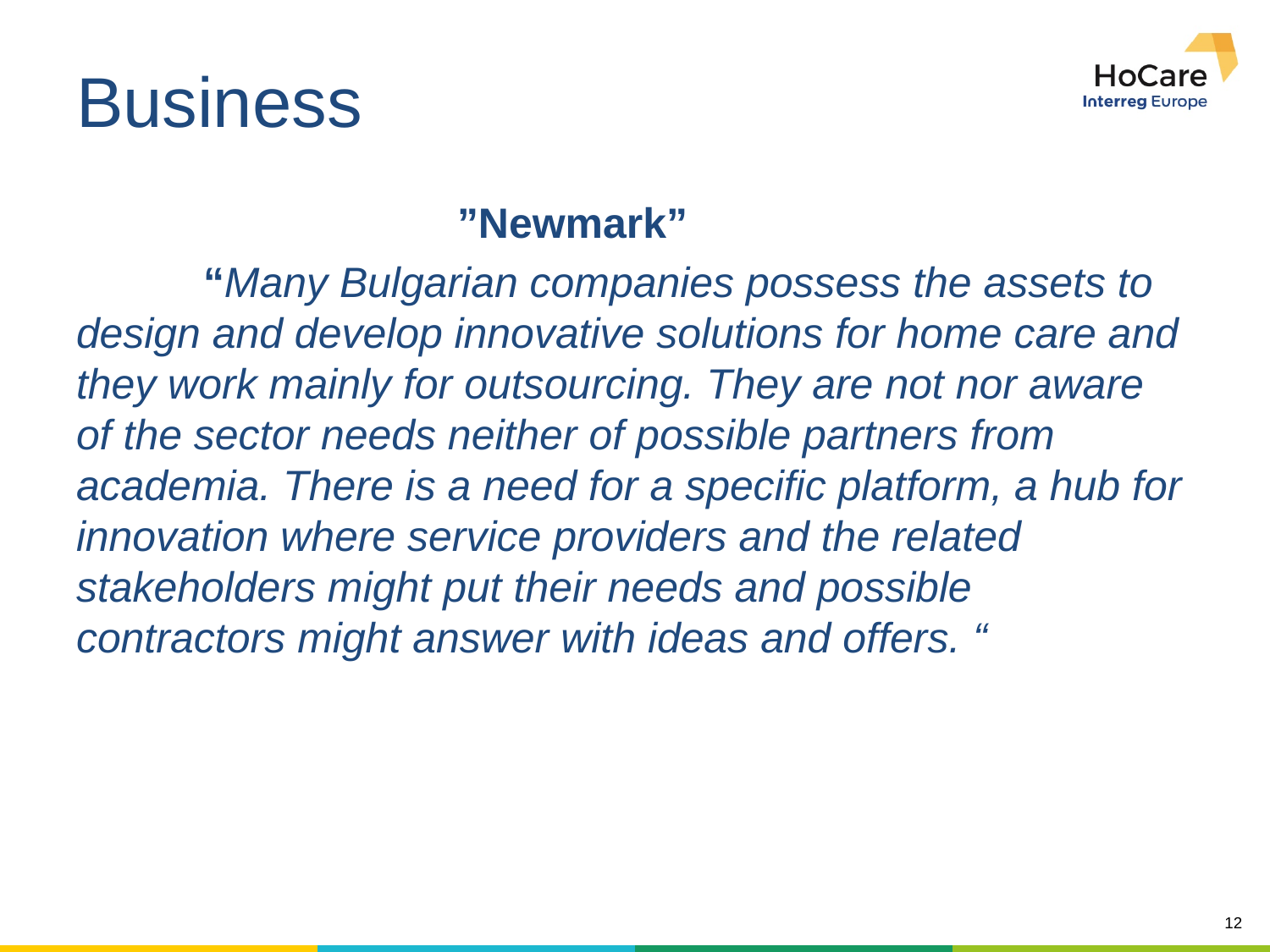

# Business
			”Newmark”
	“Many Bulgarian companies possess the assets to design and develop innovative solutions for home care and they work mainly for outsourcing. They are not nor aware of the sector needs neither of possible partners from academia. There is a need for a specific platform, a hub for innovation where service providers and the related stakeholders might put their needs and possible contractors might answer with ideas and offers. “